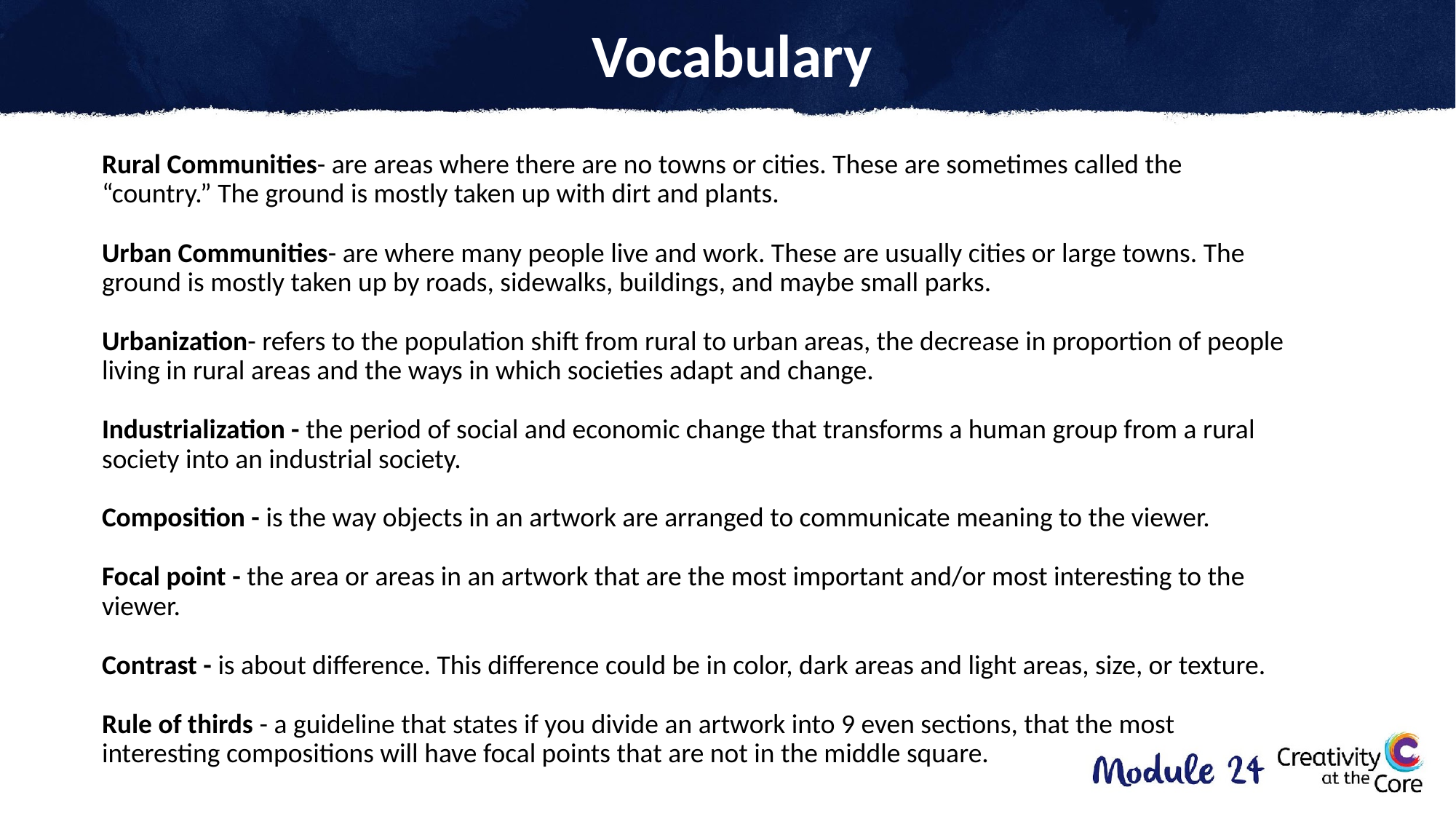

# Vocabulary
Rural Communities- are areas where there are no towns or cities. These are sometimes called the “country.” The ground is mostly taken up with dirt and plants.

Urban Communities- are where many people live and work. These are usually cities or large towns. The ground is mostly taken up by roads, sidewalks, buildings, and maybe small parks.

Urbanization- refers to the population shift from rural to urban areas, the decrease in proportion of people living in rural areas and the ways in which societies adapt and change.

Industrialization - the period of social and economic change that transforms a human group from a rural society into an industrial society.

Composition - is the way objects in an artwork are arranged to communicate meaning to the viewer.

Focal point - the area or areas in an artwork that are the most important and/or most interesting to the viewer.

Contrast - is about difference. This difference could be in color, dark areas and light areas, size, or texture.

Rule of thirds - a guideline that states if you divide an artwork into 9 even sections, that the most interesting compositions will have focal points that are not in the middle square.